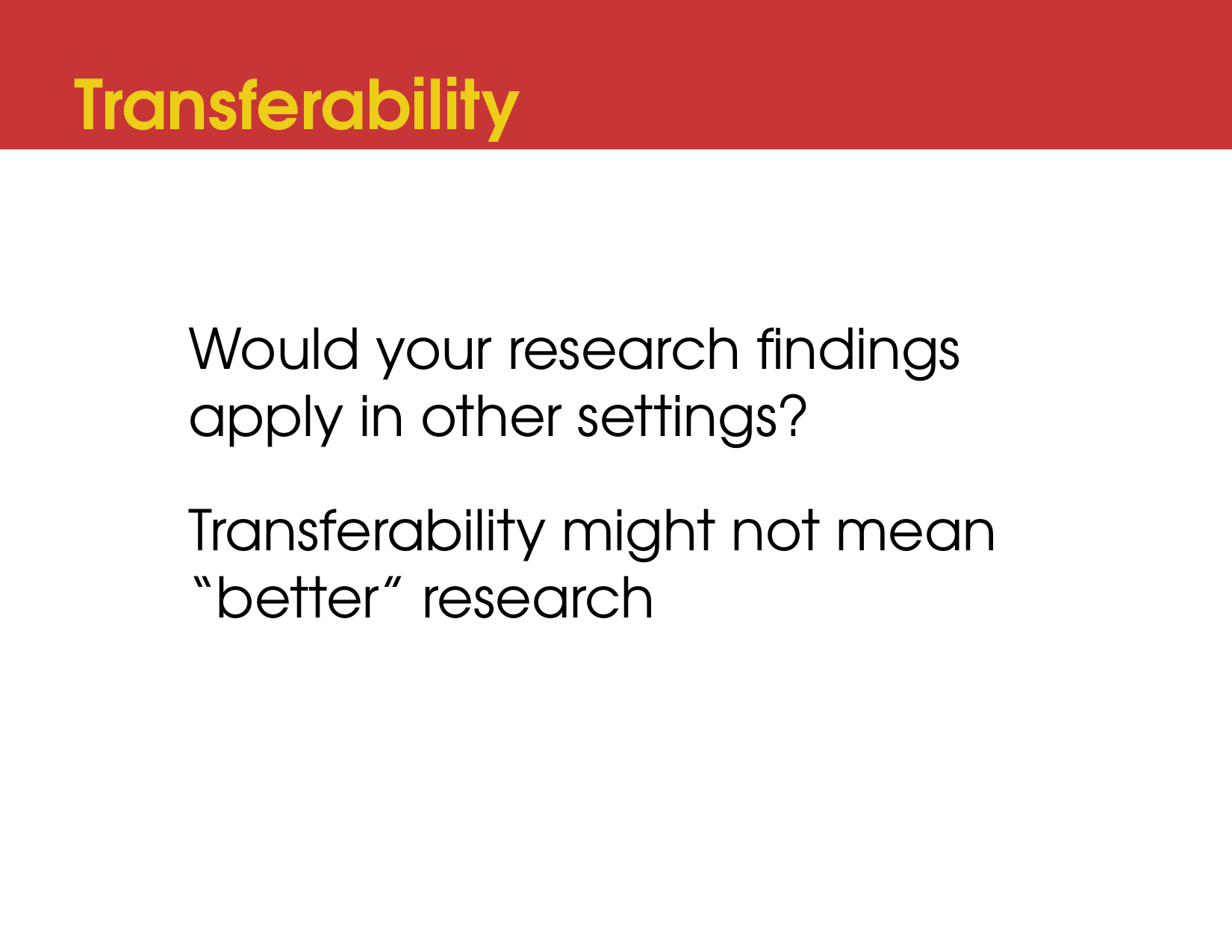

#
Transferability
Would your research findings apply in other settings?
Transferability might not mean “better” research